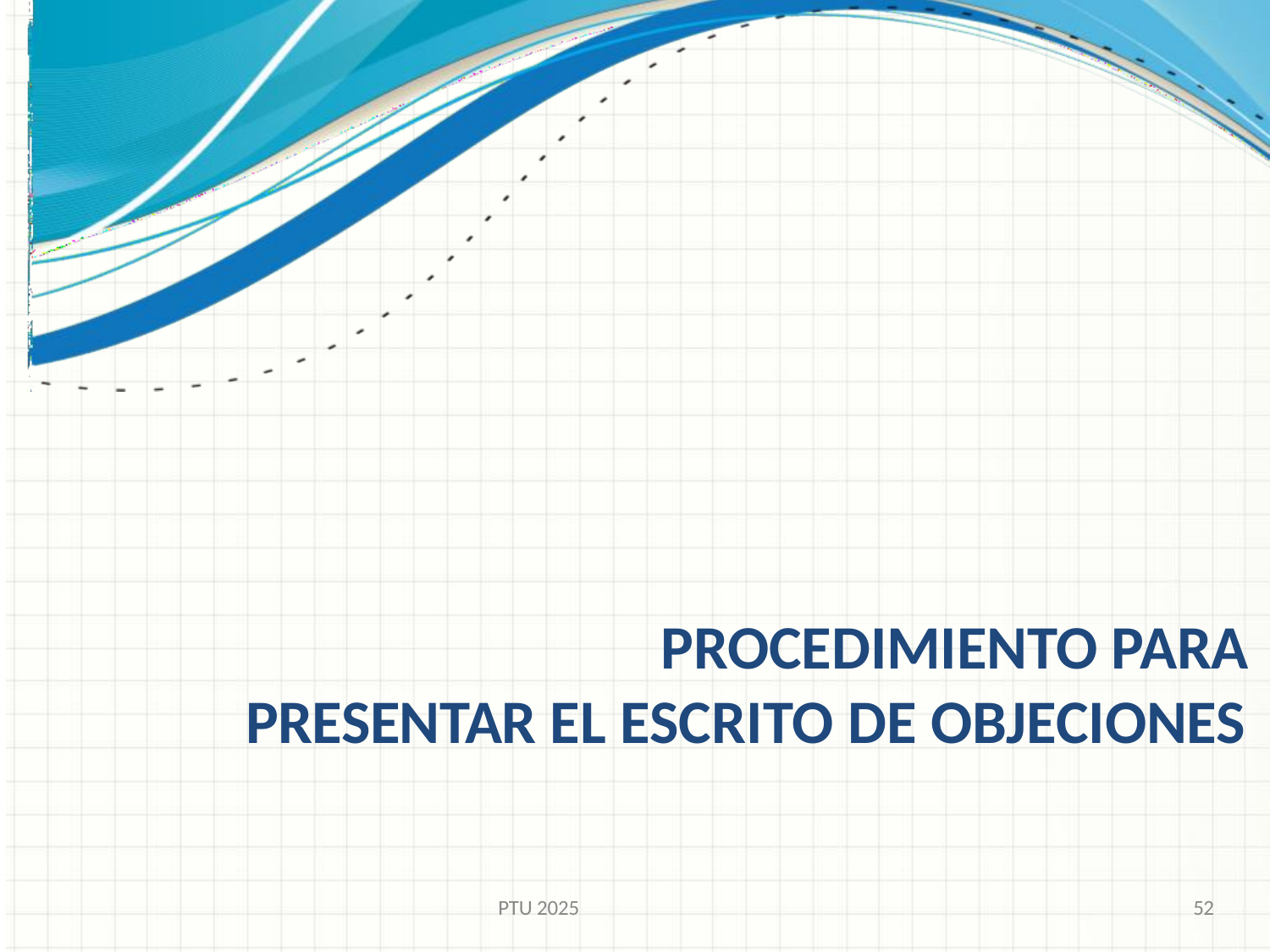

PROCEDIMIENTO PARA PRESENTAR EL ESCRITO DE OBJECIONES
PTU 2025
52